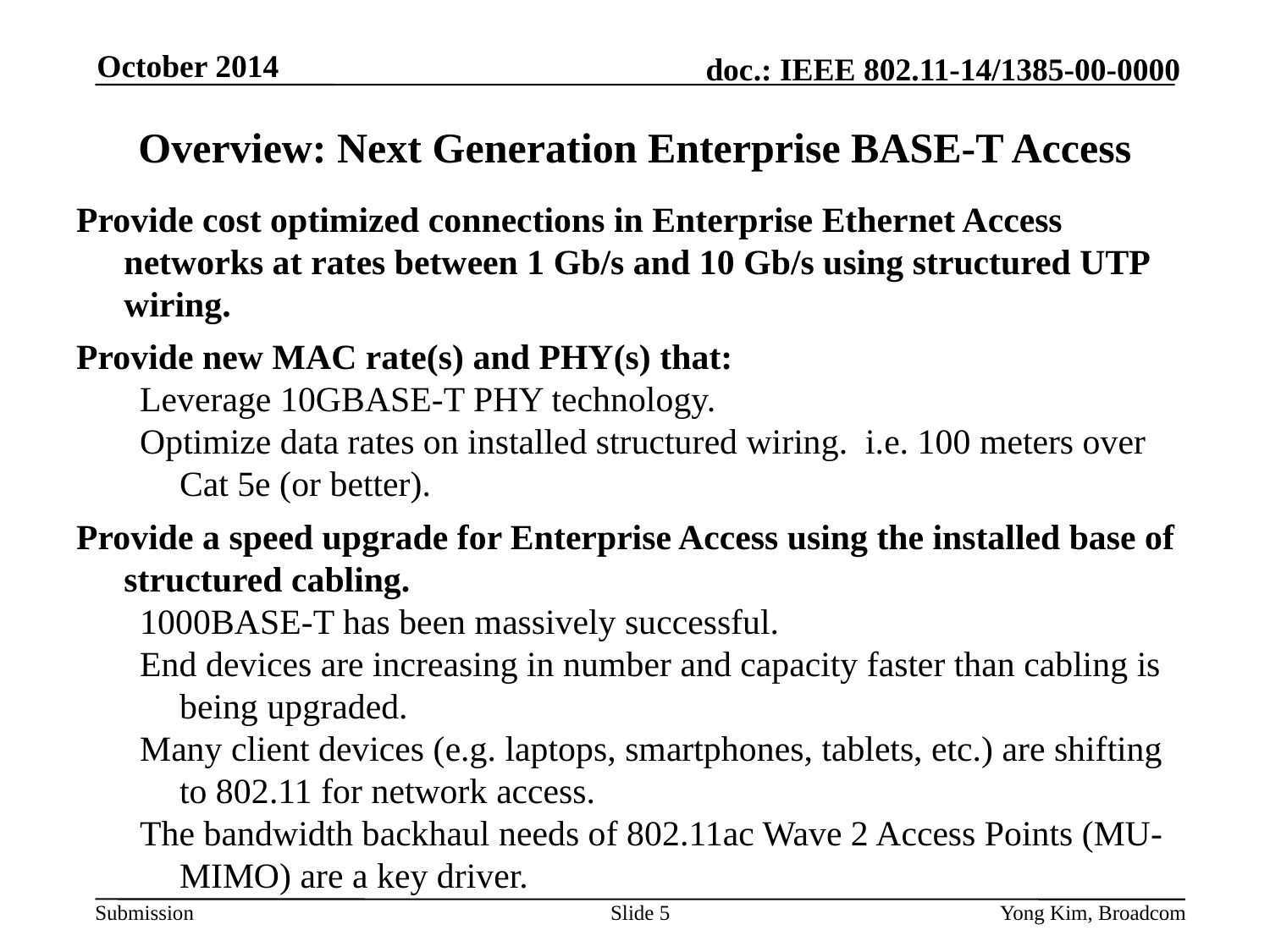

October 2014
# Overview: Next Generation Enterprise BASE-T Access
Provide cost optimized connections in Enterprise Ethernet Access networks at rates between 1 Gb/s and 10 Gb/s using structured UTP wiring.
Provide new MAC rate(s) and PHY(s) that:
Leverage 10GBASE-T PHY technology.
Optimize data rates on installed structured wiring.  i.e. 100 meters over Cat 5e (or better).
Provide a speed upgrade for Enterprise Access using the installed base of structured cabling.
1000BASE‐T has been massively successful.
End devices are increasing in number and capacity faster than cabling is being upgraded.
Many client devices (e.g. laptops, smartphones, tablets, etc.) are shifting to 802.11 for network access.
The bandwidth backhaul needs of 802.11ac Wave 2 Access Points (MU-MIMO) are a key driver.
Slide 5
Yong Kim, Broadcom